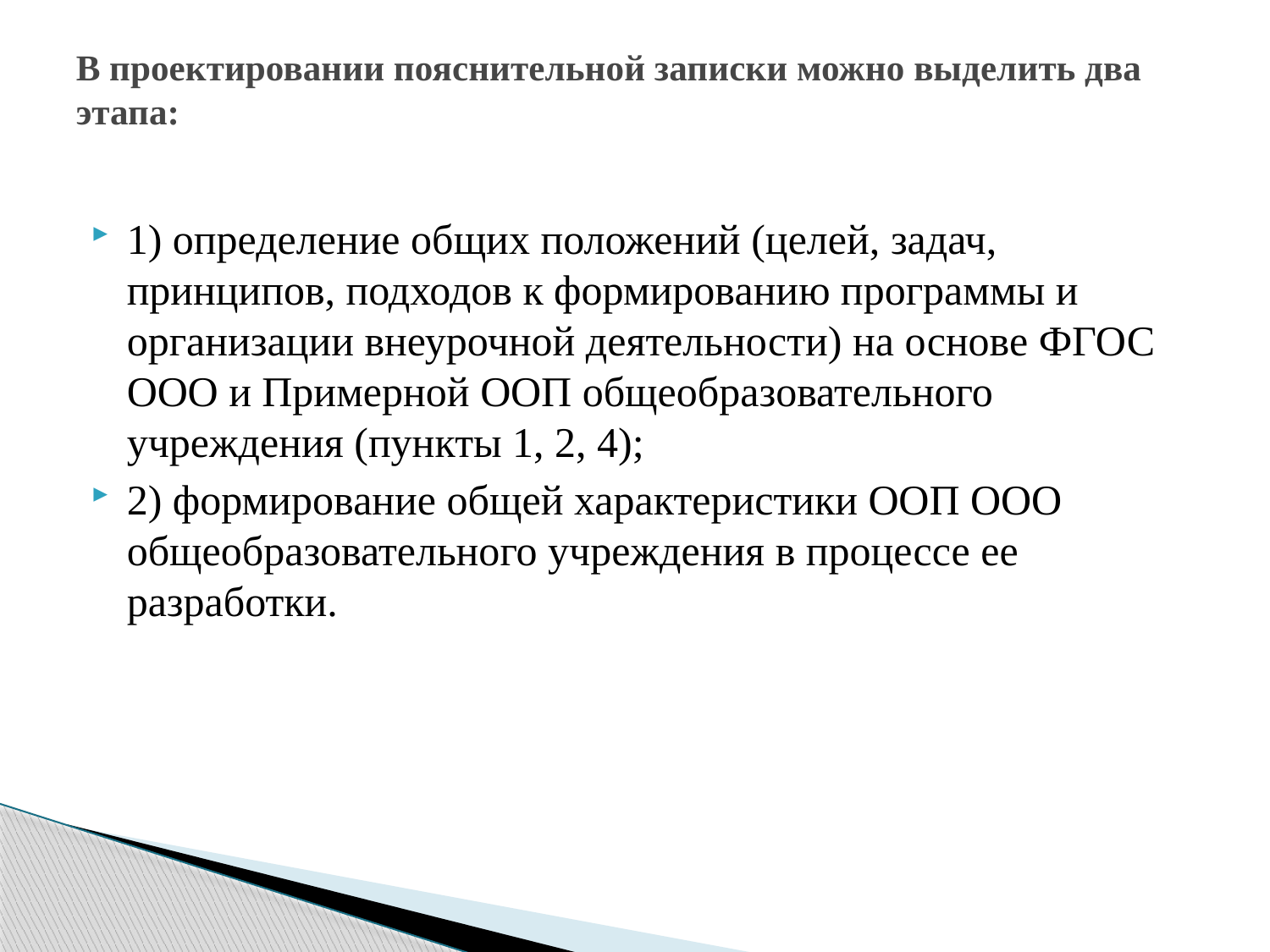

# В проектировании пояснительной записки можно выделить два этапа:
1) определение общих положений (целей, задач, принципов, подходов к формированию программы и организации внеурочной деятельности) на основе ФГОС ООО и Примерной ООП общеобразовательного учреждения (пункты 1, 2, 4);
2) формирование общей характеристики ООП ООО общеобразовательного учреждения в процессе ее разработки.